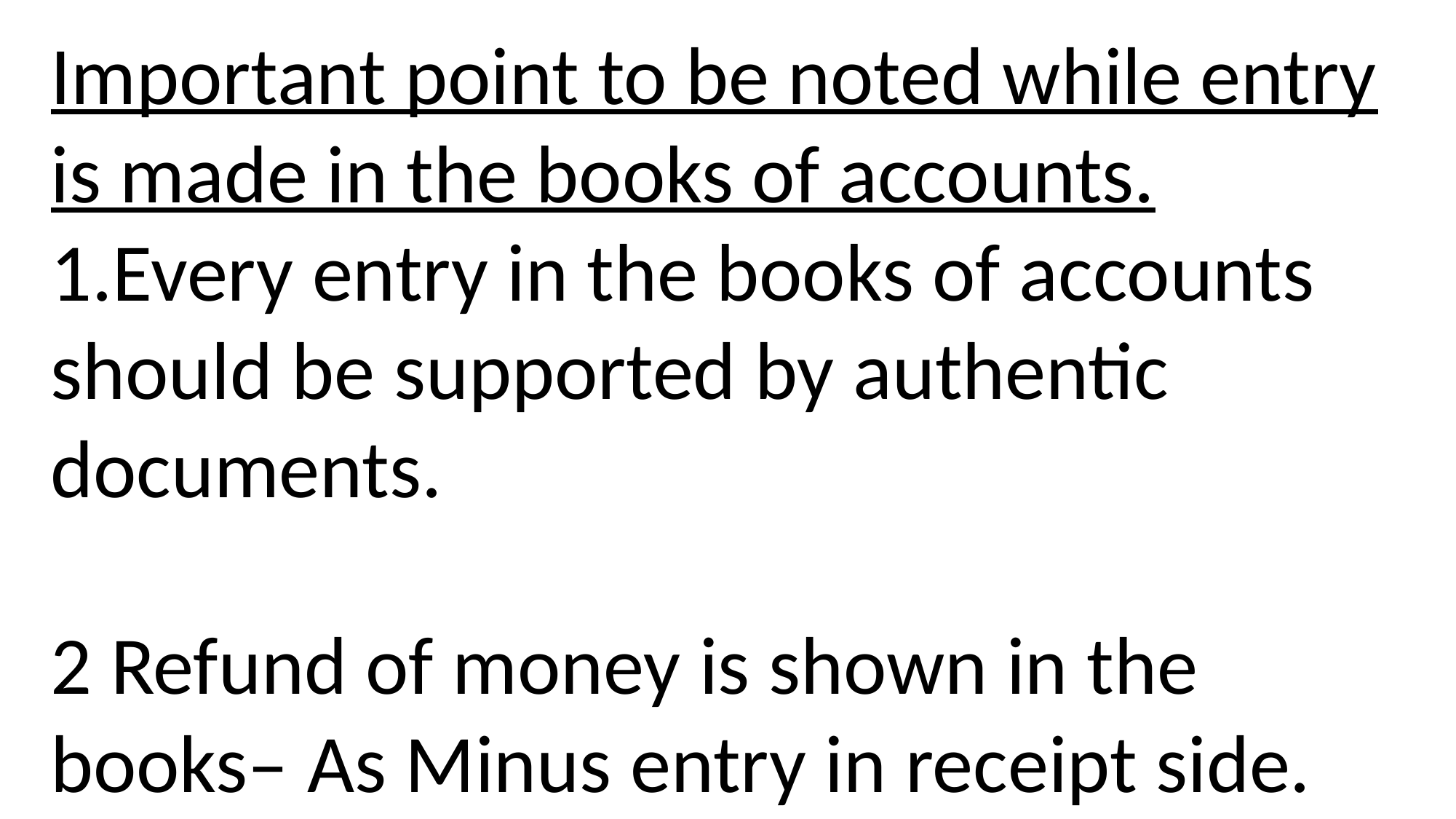

Important point to be noted while entry is made in the books of accounts.
1.Every entry in the books of accounts should be supported by authentic documents.
2 Refund of money is shown in the books– As Minus entry in receipt side.